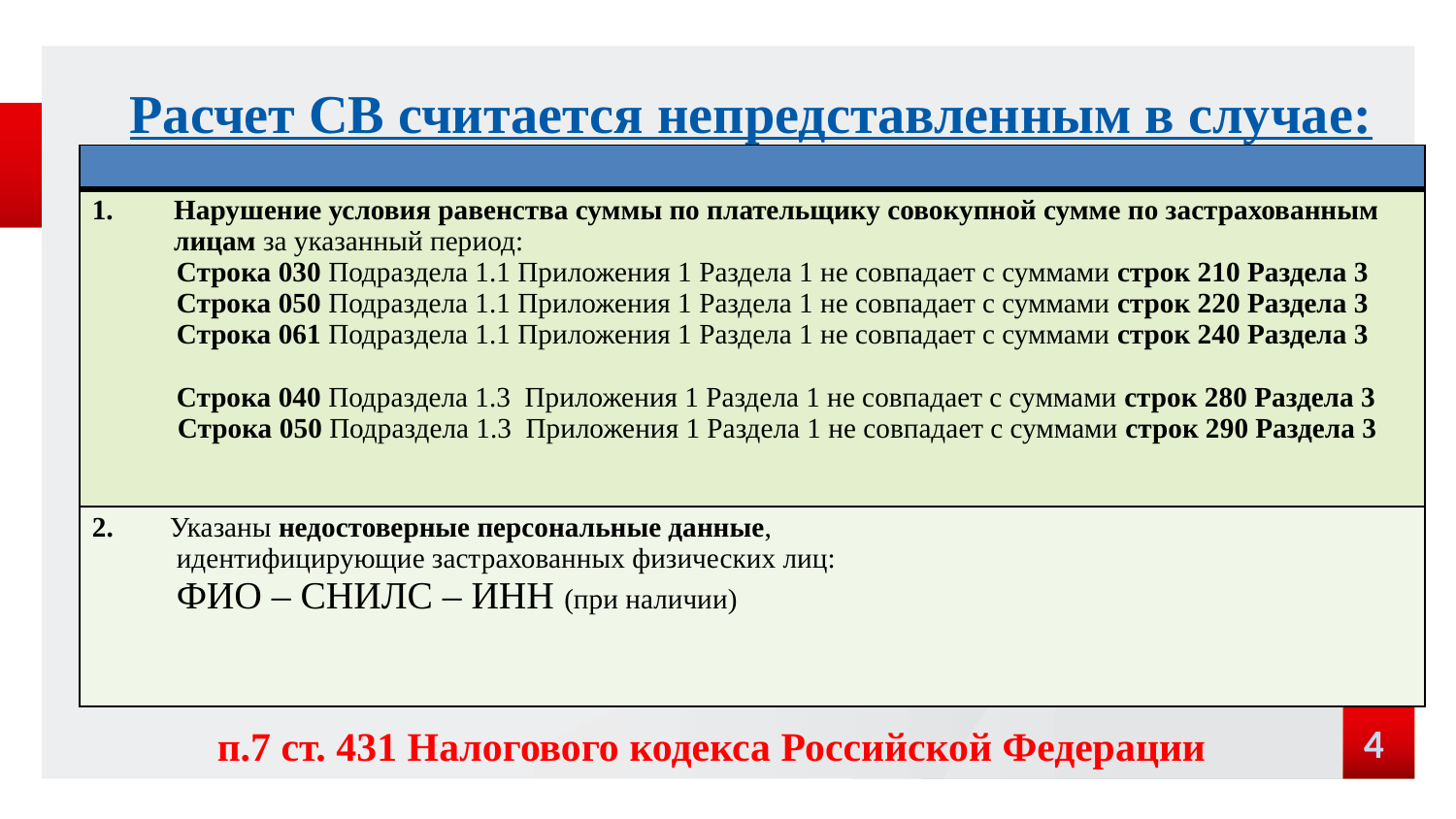

# Расчет СВ считается непредставленным в случае:
|  |
| --- |
| Нарушение условия равенства суммы по плательщику совокупной сумме по застрахованным лицам за указанный период: Строка 030 Подраздела 1.1 Приложения 1 Раздела 1 не совпадает с суммами строк 210 Раздела 3 Строка 050 Подраздела 1.1 Приложения 1 Раздела 1 не совпадает с суммами строк 220 Раздела 3 Строка 061 Подраздела 1.1 Приложения 1 Раздела 1 не совпадает с суммами строк 240 Раздела 3 Строка 040 Подраздела 1.3  Приложения 1 Раздела 1 не совпадает с суммами строк 280 Раздела 3 Строка 050 Подраздела 1.3  Приложения 1 Раздела 1 не совпадает с суммами строк 290 Раздела 3 |
| 2. Указаны недостоверные персональные данные, идентифицирующие застрахованных физических лиц: ФИО – СНИЛС – ИНН (при наличии) |
4
п.7 ст. 431 Налогового кодекса Российской Федерации